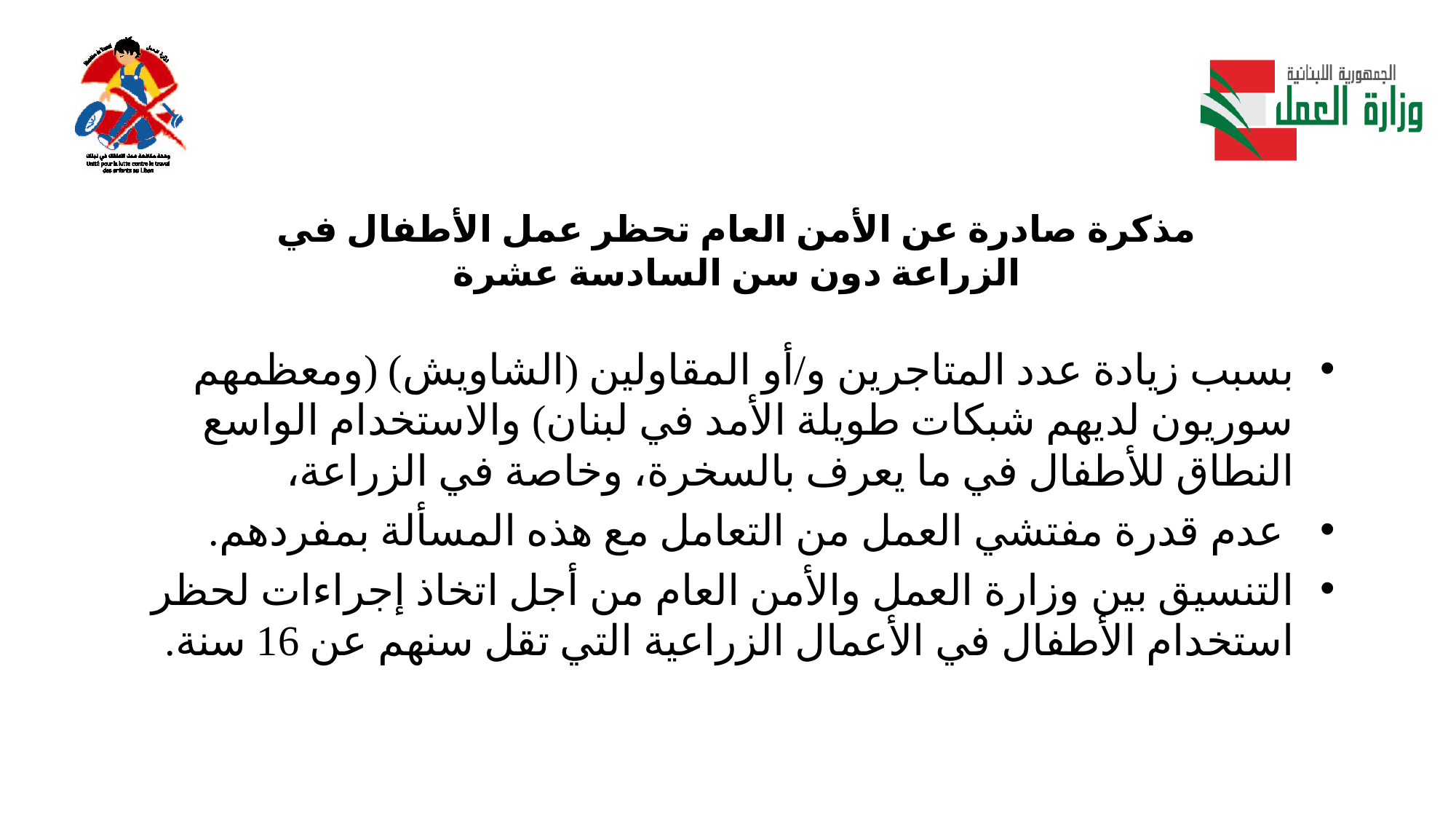

# مذكرة صادرة عن الأمن العام تحظر عمل الأطفال في الزراعة دون سن السادسة عشرة
بسبب زيادة عدد المتاجرين و/أو المقاولين (الشاويش) (ومعظمهم سوريون لديهم شبكات طويلة الأمد في لبنان) والاستخدام الواسع النطاق للأطفال في ما يعرف بالسخرة، وخاصة في الزراعة،
 عدم قدرة مفتشي العمل من التعامل مع هذه المسألة بمفردهم.
التنسيق بين وزارة العمل والأمن العام من أجل اتخاذ إجراءات لحظر استخدام الأطفال في الأعمال الزراعية التي تقل سنهم عن 16 سنة.